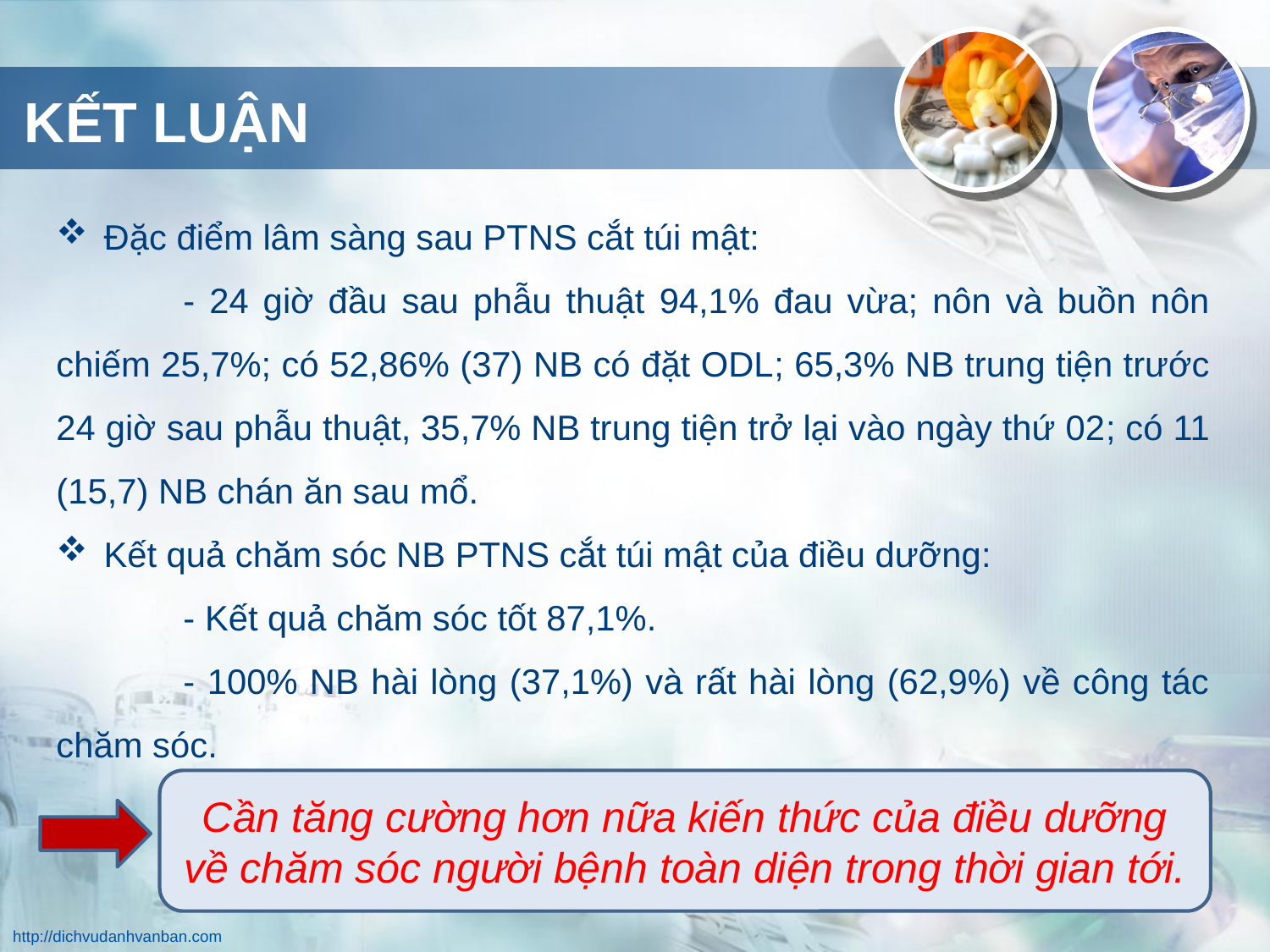

# KẾT LUẬN
Đặc điểm lâm sàng sau PTNS cắt túi mật:
	- 24 giờ đầu sau phẫu thuật 94,1% đau vừa; nôn và buồn nôn chiếm 25,7%; có 52,86% (37) NB có đặt ODL; 65,3% NB trung tiện trước 24 giờ sau phẫu thuật, 35,7% NB trung tiện trở lại vào ngày thứ 02; có 11 (15,7) NB chán ăn sau mổ.
Kết quả chăm sóc NB PTNS cắt túi mật của điều dưỡng:
	- Kết quả chăm sóc tốt 87,1%.
	- 100% NB hài lòng (37,1%) và rất hài lòng (62,9%) về công tác chăm sóc.

Cần tăng cường hơn nữa kiến thức của điều dưỡng về chăm sóc người bệnh toàn diện trong thời gian tới.